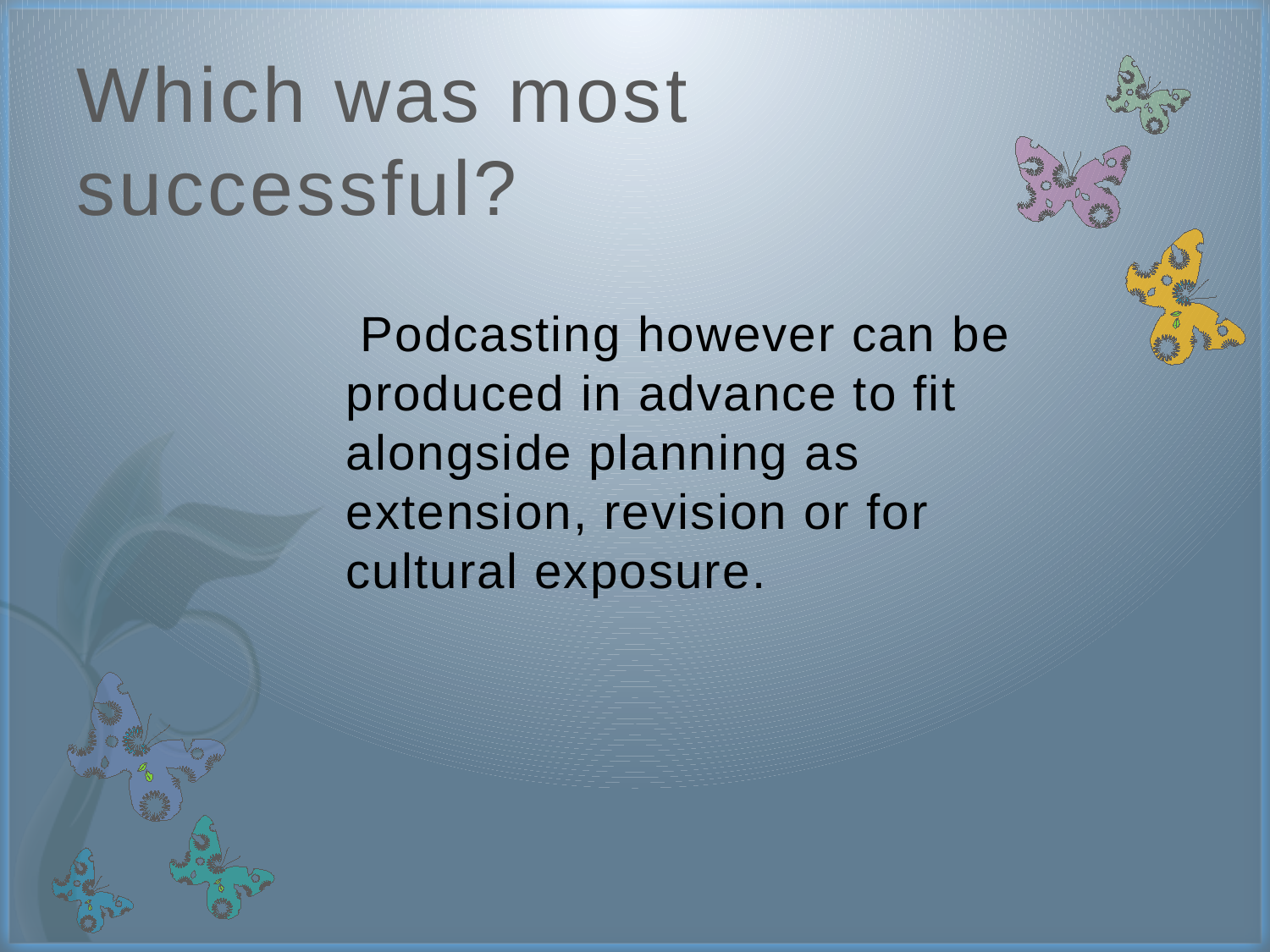

# Which was most successful?
    Podcasting however can be produced in advance to fit alongside planning as extension, revision or for cultural exposure.